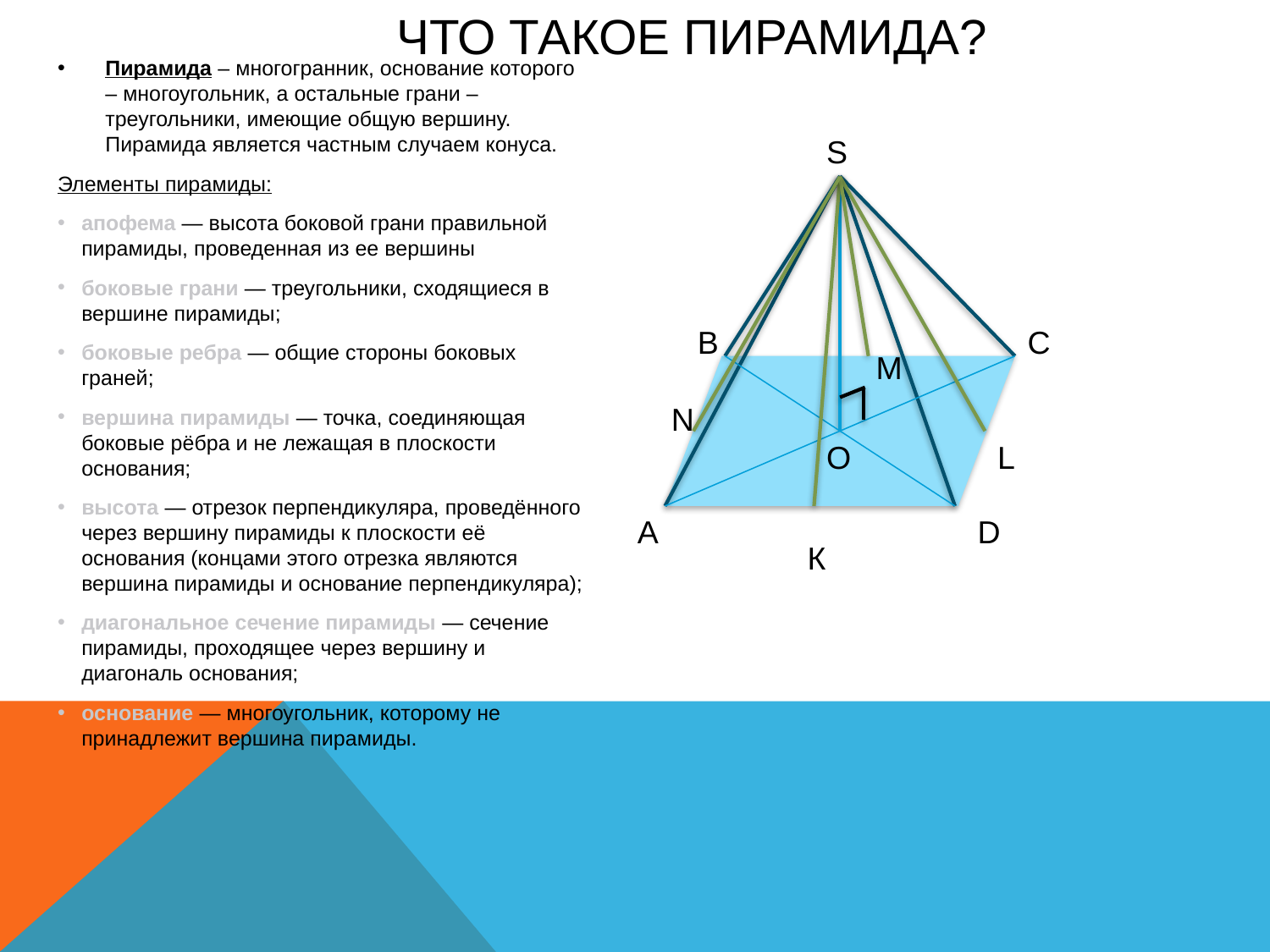

# Что такое пирамида?
Пирамида – многогранник, основание которого – многоугольник, а остальные грани – треугольники, имеющие общую вершину. Пирамида является частным случаем конуса.
Элементы пирамиды:
апофема — высота боковой грани правильной пирамиды, проведенная из ее вершины
боковые грани — треугольники, сходящиеся в вершине пирамиды;
боковые ребра — общие стороны боковых граней;
вершина пирамиды — точка, соединяющая боковые рёбра и не лежащая в плоскости основания;
высота — отрезок перпендикуляра, проведённого через вершину пирамиды к плоскости её основания (концами этого отрезка являются вершина пирамиды и основание перпендикуляра);
диагональное сечение пирамиды — сечение пирамиды, проходящее через вершину и диагональ основания;
основание — многоугольник, которому не принадлежит вершина пирамиды.

S
B
C
M

N
O
L
A
D

К